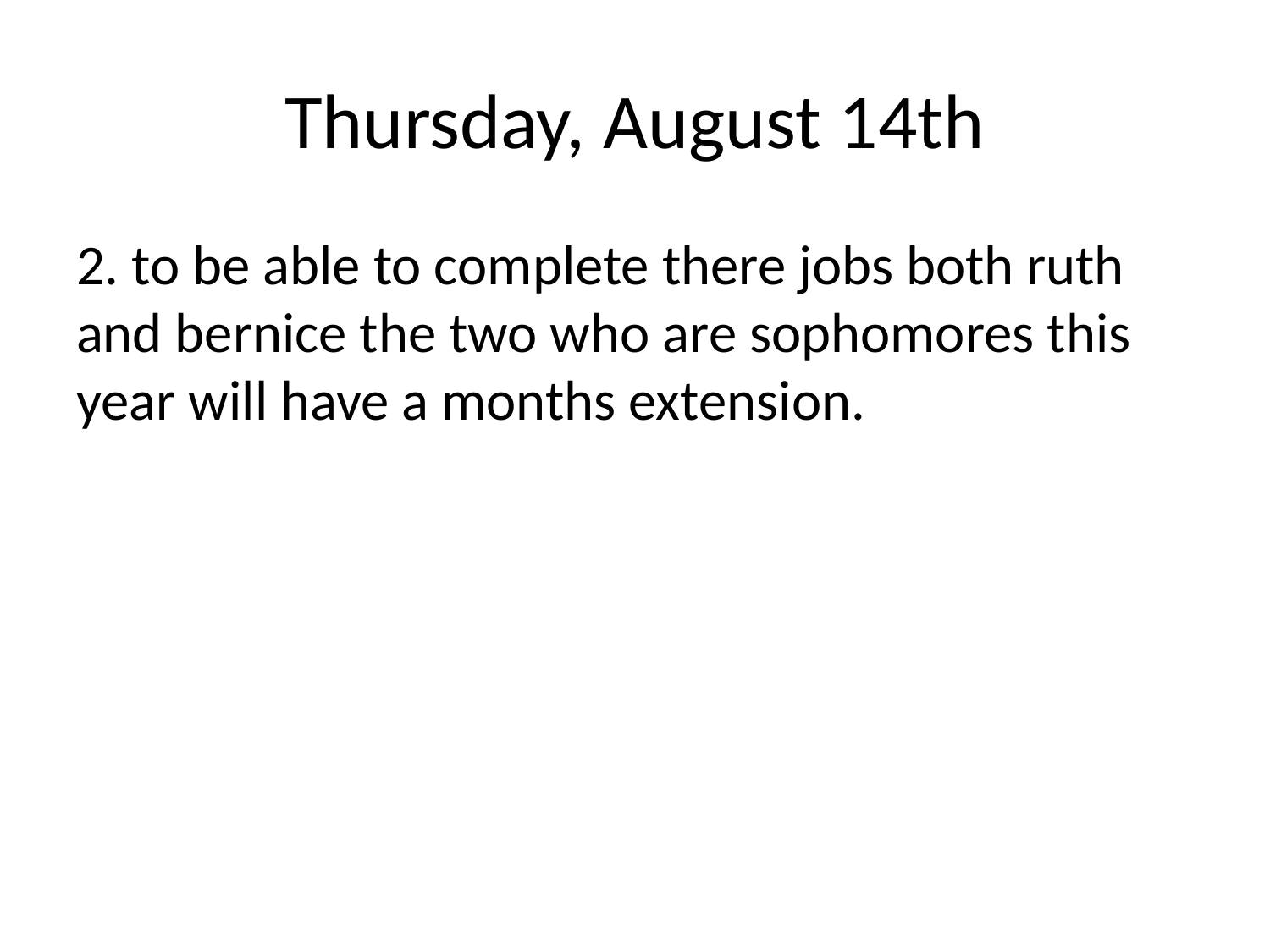

# Thursday, August 14th
2. to be able to complete there jobs both ruth and bernice the two who are sophomores this year will have a months extension.